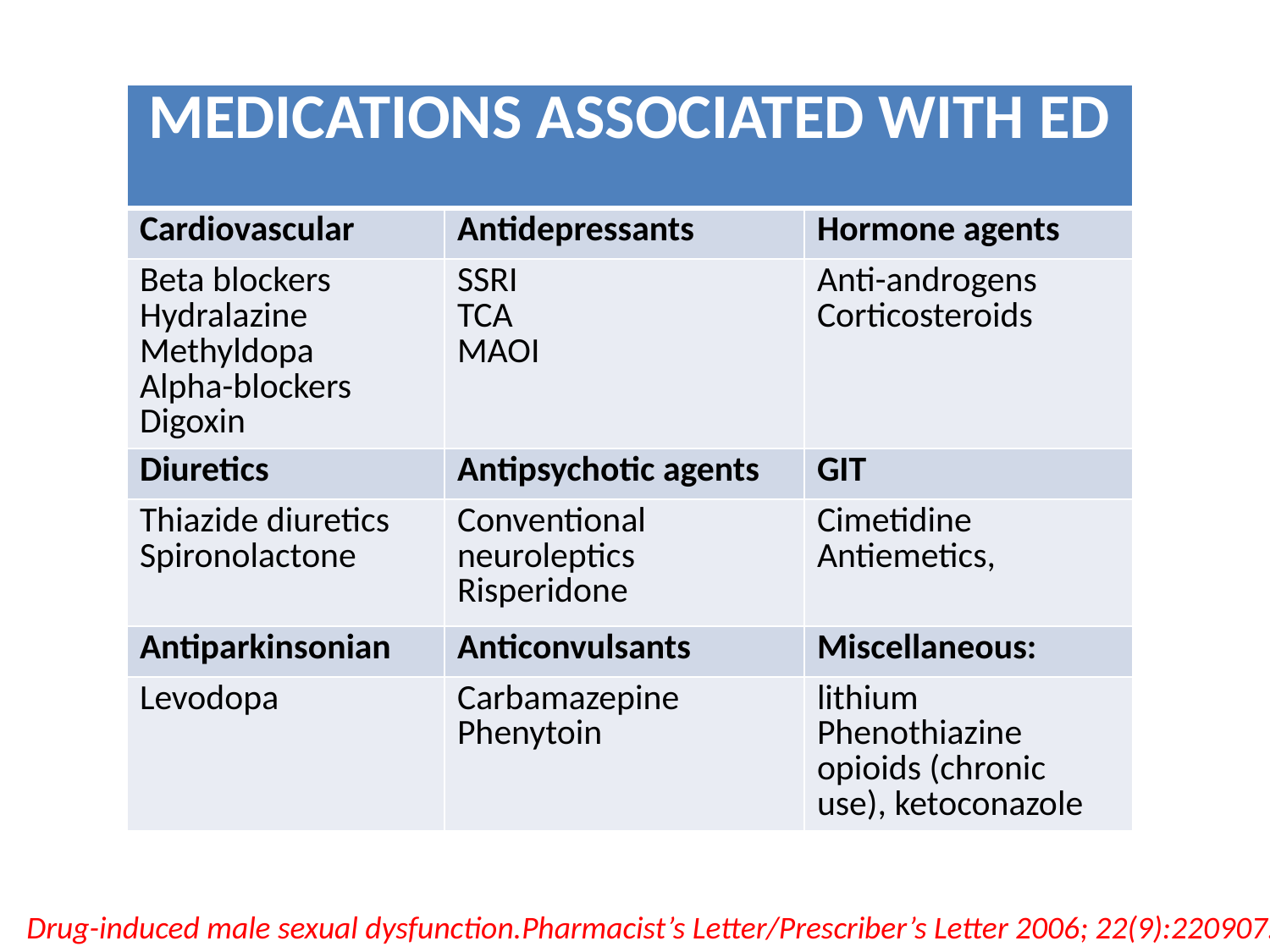

| MEDICATIONS ASSOCIATED WITH ED |  |  |
| --- | --- | --- |
| Cardiovascular | Antidepressants | Hormone agents |
| Beta blockers Hydralazine Methyldopa Alpha-blockers Digoxin | SSRI TCA MAOI | Anti-androgens Corticosteroids |
| Diuretics | Antipsychotic agents | GIT |
| Thiazide diuretics Spironolactone | Conventional neuroleptics Risperidone | Cimetidine Antiemetics, |
| Antiparkinsonian | Anticonvulsants | Miscellaneous: |
| Levodopa | Carbamazepine Phenytoin | lithium Phenothiazine opioids (chronic use), ketoconazole |
Drug-induced male sexual dysfunction.Pharmacist’s Letter/Prescriber’s Letter 2006; 22(9):220907.